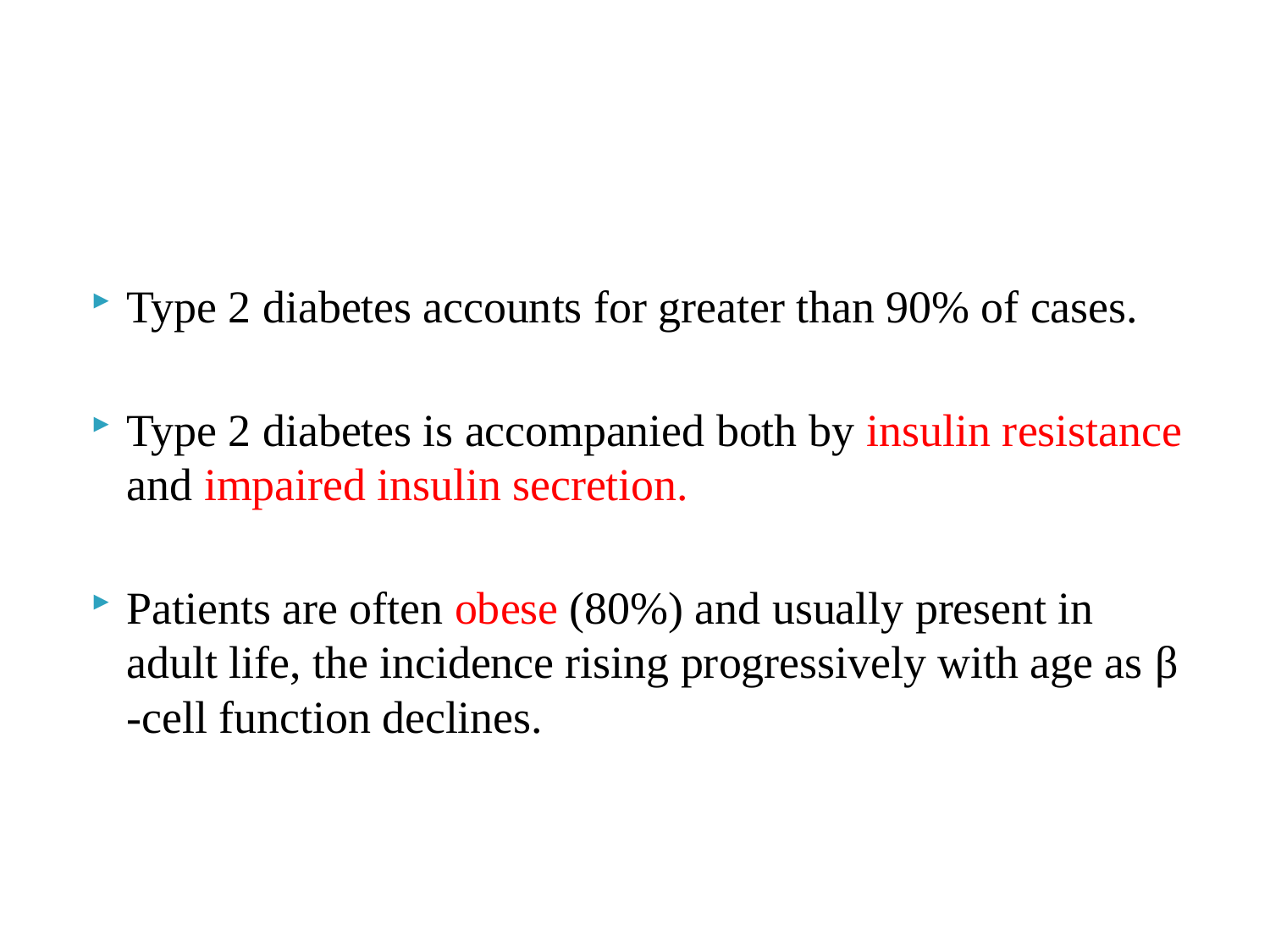

#

Type 2 diabetes accounts for greater than 90% of cases.

Type 2 diabetes is accompanied both by insulin resistance and impaired insulin secretion.

Patients are often obese (80%) and usually present in adult life, the incidence rising progressively with age as β -cell function declines.